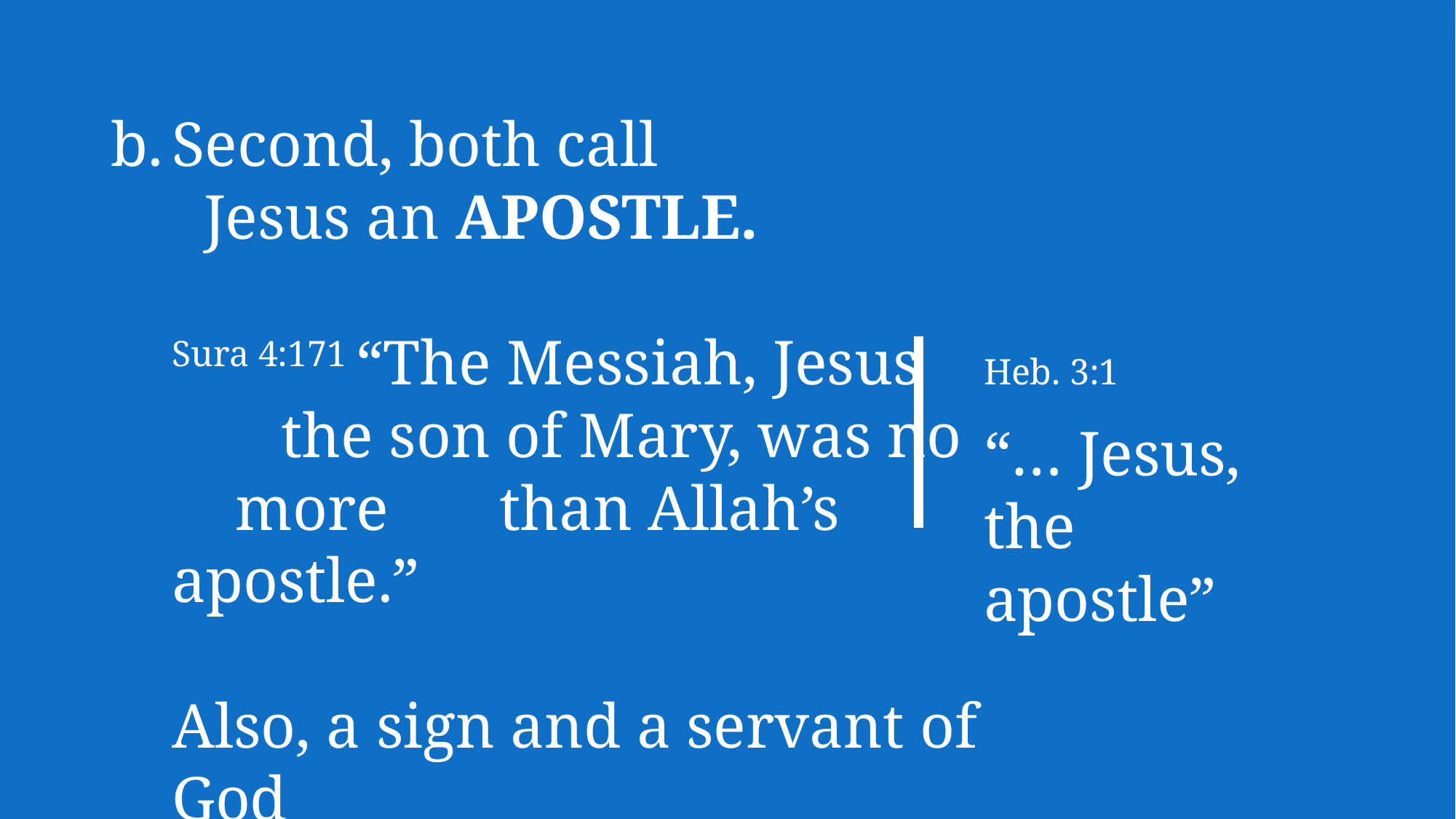

Second, both call 			             Jesus an APOSTLE.

	Sura 4:171 “The Messiah, Jesus     		the son of Mary, was no             more 	than Allah’s apostle.”

	Also, a sign and a servant of God

Heb. 3:1
“… Jesus, the apostle”